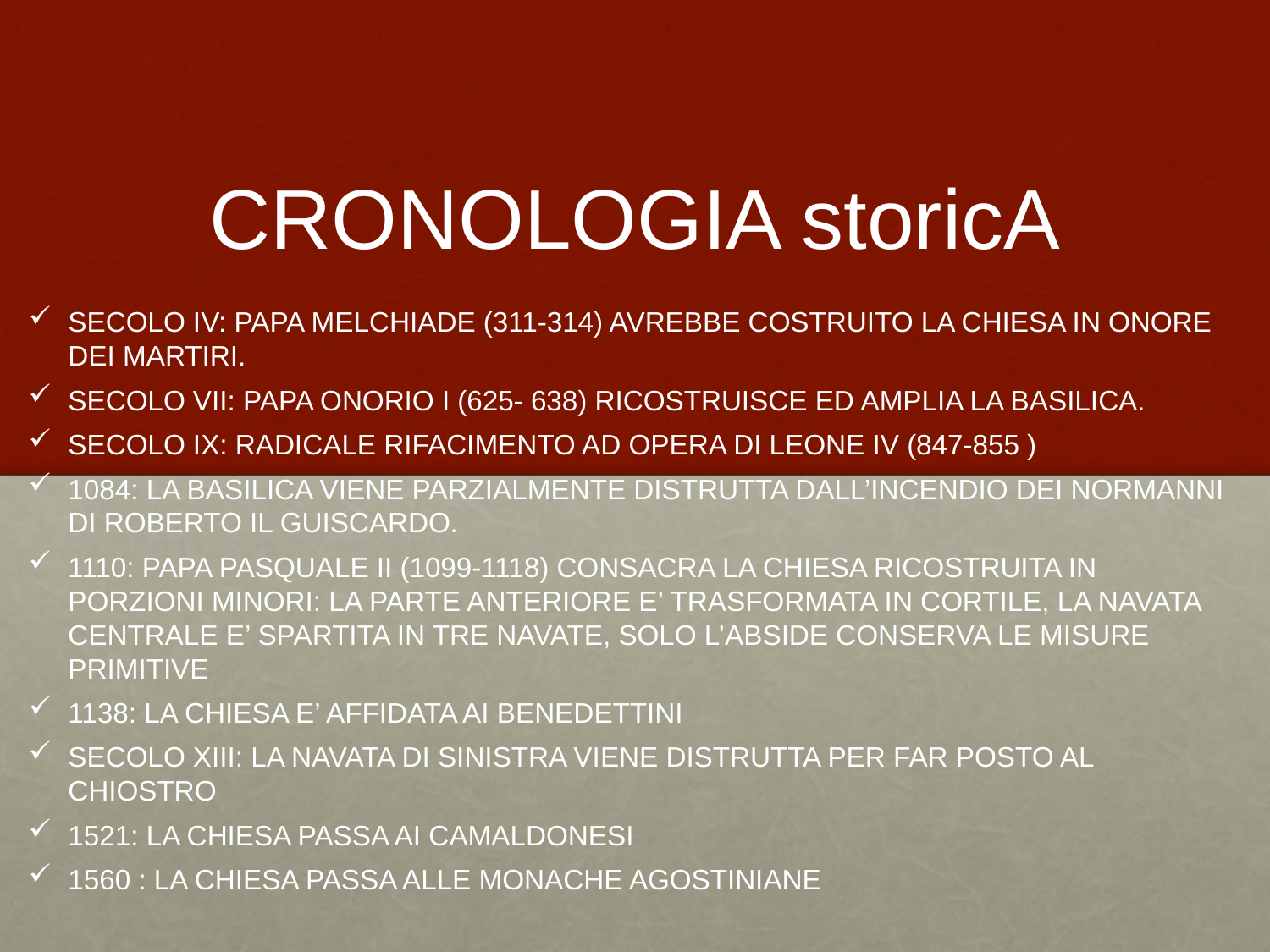

# CRONOLOGIA storicA

SECOLO IV: PAPA MELCHIADE (311-314) AVREBBE COSTRUITO LA CHIESA IN ONORE DEI MARTIRI.
SECOLO VII: PAPA ONORIO I (625- 638) RICOSTRUISCE ED AMPLIA LA BASILICA.
SECOLO IX: RADICALE RIFACIMENTO AD OPERA DI LEONE IV (847-855 )
1084: LA BASILICA VIENE PARZIALMENTE DISTRUTTA DALL’INCENDIO DEI NORMANNI DI ROBERTO IL GUISCARDO.
1110: PAPA PASQUALE II (1099-1118) CONSACRA LA CHIESA RICOSTRUITA IN PORZIONI MINORI: LA PARTE ANTERIORE E’ TRASFORMATA IN CORTILE, LA NAVATA CENTRALE E’ SPARTITA IN TRE NAVATE, SOLO L’ABSIDE CONSERVA LE MISURE PRIMITIVE
1138: LA CHIESA E’ AFFIDATA AI BENEDETTINI
SECOLO XIII: LA NAVATA DI SINISTRA VIENE DISTRUTTA PER FAR POSTO AL CHIOSTRO
1521: LA CHIESA PASSA AI CAMALDONESI
1560 : LA CHIESA PASSA ALLE MONACHE AGOSTINIANE